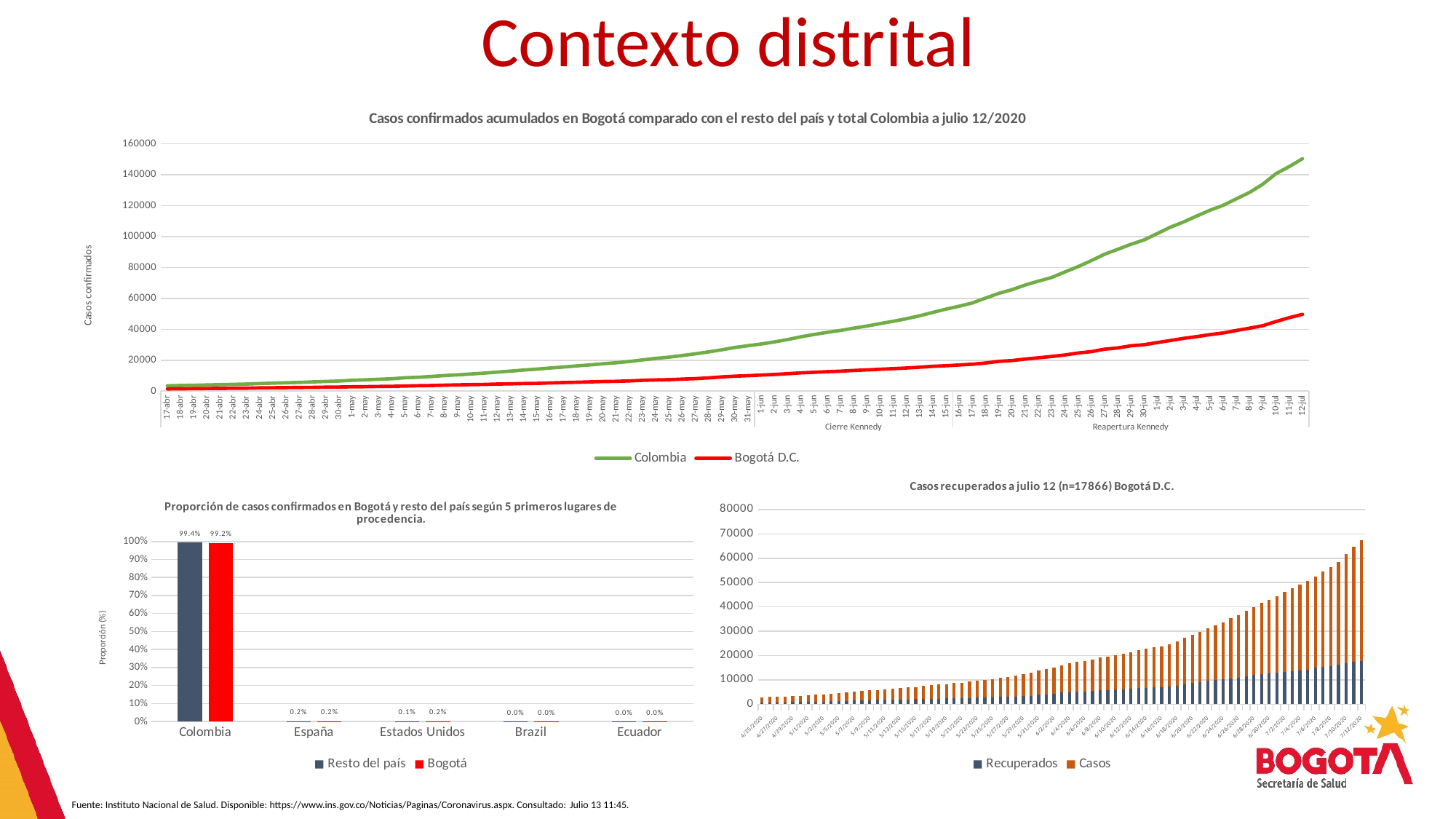

# Contexto distrital

### Chart: Casos confirmados acumulados en Bogotá comparado con el resto del país y total Colombia a julio 12/2020

| Category | Colombia | Bogotá D.C. |
|---|---|---|
| 17-abr | 3439.0 | 1396.0 |
| 18-abr | 3621.0 | 1481.0 |
| 19-abr | 3792.0 | 1597.0 |
| 20-abr | 3977.0 | 1682.0 |
| 21-abr | 4149.0 | 1752.0 |
| 22-abr | 4356.0 | 1836.0 |
| 23-abr | 4561.0 | 1883.0 |
| 24-abr | 4881.0 | 2065.0 |
| 25-abr | 5142.0 | 2152.0 |
| 26-abr | 5379.0 | 2245.0 |
| 27-abr | 5597.0 | 2345.0 |
| 28-abr | 5949.0 | 2408.0 |
| 29-abr | 6211.0 | 2543.0 |
| 30-abr | 6507.0 | 2633.0 |
| 1-may | 7006.0 | 2772.0 |
| 2-may | 7285.0 | 2846.0 |
| 3-may | 7668.0 | 2985.0 |
| 4-may | 7973.0 | 3084.0 |
| 5-may | 8613.0 | 3272.0 |
| 6-may | 8959.0 | 3469.0 |
| 7-may | 9456.0 | 3599.0 |
| 8-may | 10051.0 | 3824.0 |
| 9-may | 10495.0 | 4028.0 |
| 10-may | 11063.0 | 4155.0 |
| 11-may | 11613.0 | 4305.0 |
| 12-may | 12272.0 | 4563.0 |
| 13-may | 12930.0 | 4685.0 |
| 14-may | 13610.0 | 4892.0 |
| 15-may | 14216.0 | 5008.0 |
| 16-may | 14939.0 | 5283.0 |
| 17-may | 15574.0 | 5521.0 |
| 18-may | 16295.0 | 5720.0 |
| 19-may | 16935.0 | 5934.0 |
| 20-may | 17687.0 | 6189.0 |
| 21-may | 18330.0 | 6311.0 |
| 22-may | 19131.0 | 6591.0 |
| 23-may | 20177.0 | 6972.0 |
| 24-may | 21175.0 | 7211.0 |
| 25-may | 21981.0 | 7386.0 |
| 26-may | 23003.0 | 7743.0 |
| 27-may | 24104.0 | 8045.0 |
| 28-may | 25366.0 | 8536.0 |
| 29-may | 26688.0 | 9162.0 |
| 30-may | 28236.0 | 9637.0 |
| 31-may | 29383.0 | 9989.0 |
| 1-jun | 30493.0 | 10370.0 |
| 2-jun | 31833.0 | 10743.0 |
| 3-jun | 33354.0 | 11250.0 |
| 4-jun | 35120.0 | 11782.0 |
| 5-jun | 36635.0 | 12185.0 |
| 6-jun | 38027.0 | 12564.0 |
| 7-jun | 39238.0 | 12880.0 |
| 8-jun | 40719.0 | 13329.0 |
| 9-jun | 42078.0 | 13709.0 |
| 10-jun | 43682.0 | 14132.0 |
| 11-jun | 45212.0 | 14537.0 |
| 12-jun | 46858.0 | 14940.0 |
| 13-jun | 48746.0 | 15458.0 |
| 14-jun | 50939.0 | 16037.0 |
| 15-jun | 53063.0 | 16404.0 |
| 16-jun | 54931.0 | 16896.0 |
| 17-jun | 57046.0 | 17392.0 |
| 18-jun | 60217.0 | 18179.0 |
| 19-jun | 63276.0 | 19241.0 |
| 20-jun | 65663.0 | 19767.0 |
| 21-jun | 68652.0 | 20709.0 |
| 22-jun | 71183.0 | 21541.0 |
| 23-jun | 73572.0 | 22409.0 |
| 24-jun | 77113.0 | 23367.0 |
| 25-jun | 80599.0 | 24636.0 |
| 26-jun | 84442.0 | 25540.0 |
| 27-jun | 88591.0 | 27118.0 |
| 28-jun | 91769.0 | 27927.0 |
| 29-jun | 95043.0 | 29320.0 |
| 30-jun | 97846.0 | 30017.0 |
| 1-jul | 102009.0 | 31417.0 |
| 2-jul | 106110.0 | 32726.0 |
| 3-jul | 109505.0 | 34131.0 |
| 4-jul | 113389.0 | 35266.0 |
| 5-jul | 117110.0 | 36554.0 |
| 6-jul | 120281.0 | 37641.0 |
| 7-jul | 124494.0 | 39248.0 |
| 8-jul | 128638.0 | 40737.0 |
| 9-jul | 133973.0 | 42347.0 |
| 10-jul | 140776.0 | 45039.0 |
| 11-jul | 145362.0 | 47524.0 |
| 12-jul | 150445.0 | 49644.0 |

### Chart: Casos recuperados a julio 12 (n=17866) Bogotá D.C.

| Category | Recuperados | Casos |
|---|---|---|
| 43946 | 727.0 | 2133.0 |
| 43947 | 750.0 | 2225.0 |
| 43948 | 794.0 | 2330.0 |
| 43949 | 827.0 | 2394.0 |
| 43950 | 886.0 | 2527.0 |
| 43951 | 919.0 | 2616.0 |
| 43952 | 991.0 | 2763.0 |
| 43953 | 1063.0 | 2834.0 |
| 43954 | 1116.0 | 2946.0 |
| 43955 | 1198.0 | 3073.0 |
| 43956 | 1339.0 | 3266.0 |
| 43957 | 1439.0 | 3466.0 |
| 43958 | 1529.0 | 3596.0 |
| 43959 | 1583.0 | 3822.0 |
| 43960 | 1669.0 | 4032.0 |
| 43961 | 1768.0 | 4159.0 |
| 43962 | 1850.0 | 4309.0 |
| 43963 | 1904.0 | 4567.0 |
| 43964 | 2003.0 | 4689.0 |
| 43965 | 2051.0 | 4898.0 |
| 43966 | 2130.0 | 5013.0 |
| 43967 | 2207.0 | 5290.0 |
| 43968 | 2267.0 | 5531.0 |
| 43969 | 2336.0 | 5729.0 |
| 43970 | 2388.0 | 5945.0 |
| 43971 | 2472.0 | 6198.0 |
| 43972 | 2568.0 | 6320.0 |
| 43973 | 2641.0 | 6600.0 |
| 43974 | 2701.0 | 6983.0 |
| 43975 | 2835.0 | 7220.0 |
| 43976 | 2932.0 | 7396.0 |
| 43977 | 3049.0 | 7753.0 |
| 43978 | 3171.0 | 8057.0 |
| 43979 | 3258.0 | 8546.0 |
| 43980 | 3339.0 | 9172.0 |
| 43981 | 3407.0 | 9649.0 |
| 43982 | 3947.0 | 10000.0 |
| 43983 | 4038.0 | 10383.0 |
| 43984 | 4450.0 | 10756.0 |
| 43985 | 4821.0 | 11261.0 |
| 43986 | 4985.0 | 11796.0 |
| 43987 | 5241.0 | 12199.0 |
| 43988 | 5293.0 | 12575.0 |
| 43989 | 5552.0 | 12890.0 |
| 43990 | 5785.0 | 13332.0 |
| 43991 | 5826.0 | 13712.0 |
| 43992 | 6099.0 | 14133.0 |
| 43993 | 6138.0 | 14539.0 |
| 43994 | 6429.0 | 14940.0 |
| 43995 | 6742.0 | 15458.0 |
| 43996 | 6828.0 | 16037.0 |
| 43997 | 6885.0 | 16404.0 |
| 43998 | 6953.0 | 16839.0 |
| 43999 | 7206.0 | 17392.0 |
| 44000 | 7617.0 | 18179.0 |
| 44001 | 8105.0 | 19241.0 |
| 44002 | 8715.0 | 19767.0 |
| 44003 | 9100.0 | 20709.0 |
| 44004 | 9671.0 | 21541.0 |
| 44005 | 10044.0 | 22409.0 |
| 44006 | 10317.0 | 23367.0 |
| 44007 | 10714.0 | 24636.0 |
| 44008 | 10999.0 | 25540.0 |
| 44009 | 11380.0 | 27118.0 |
| 44010 | 11955.0 | 27927.0 |
| 44011 | 12255.0 | 29320.0 |
| 44012 | 12756.0 | 30017.0 |
| 44013 | 13065.0 | 31417.0 |
| 44014 | 13299.0 | 32726.0 |
| 44015 | 13484.0 | 34131.0 |
| 44016 | 13771.0 | 35266.0 |
| 44017 | 14099.0 | 36554.0 |
| 44018 | 14930.0 | 37641.0 |
| 44019 | 15228.0 | 39248.0 |
| 44020 | 15566.0 | 40737.0 |
| 44021 | 16217.0 | 42347.0 |
| 44022 | 16755.0 | 45039.0 |
| 44023 | 17323.0 | 47524.0 |
| 44024 | 17866.0 | 49644.0 |

### Chart: Proporción de casos confirmados en Bogotá y resto del país según 5 primeros lugares de procedencia.

| Category | Resto del país | Bogotá |
|---|---|---|
| Colombia | 0.9944643406315413 | 0.9920836354846507 |
| España | 0.0016071269134234779 | 0.002074772379340907 |
| Estados Unidos | 0.0013591135008581264 | 0.0017121907984852147 |
| Brazil | 0.0004563446791202468 | 0.00034243815969704295 |
| Ecuador | 0.00041666253310979057 | 0.00038272500201434214 |
Fuente: Instituto Nacional de Salud. Disponible: https://www.ins.gov.co/Noticias/Paginas/Coronavirus.aspx. Consultado: Julio 13 11:45.